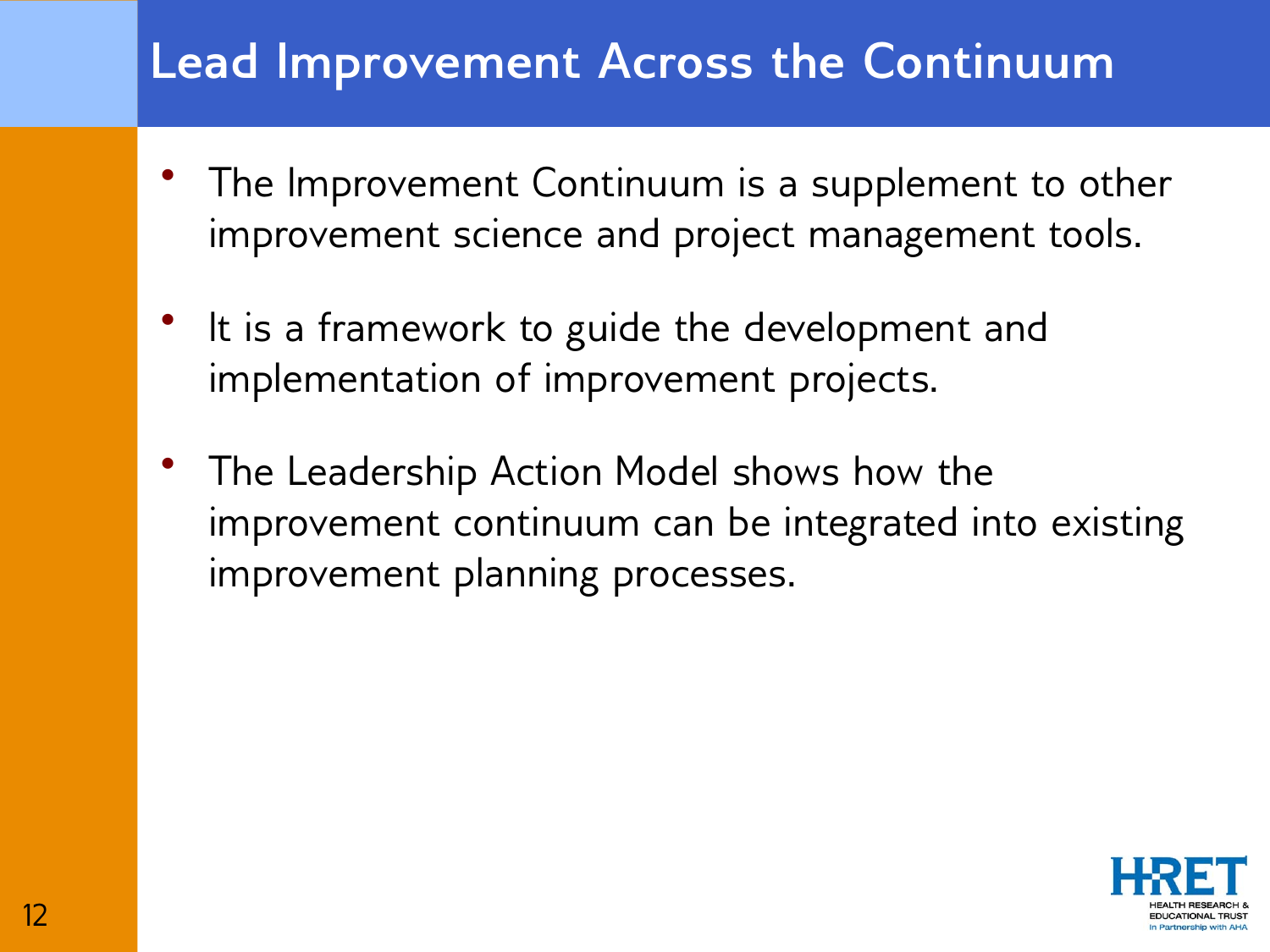

# Lead Improvement Across the Continuum
The Improvement Continuum is a supplement to other improvement science and project management tools.

It is a framework to guide the development and implementation of improvement projects.

The Leadership Action Model shows how the improvement continuum can be integrated into existing improvement planning processes.
12